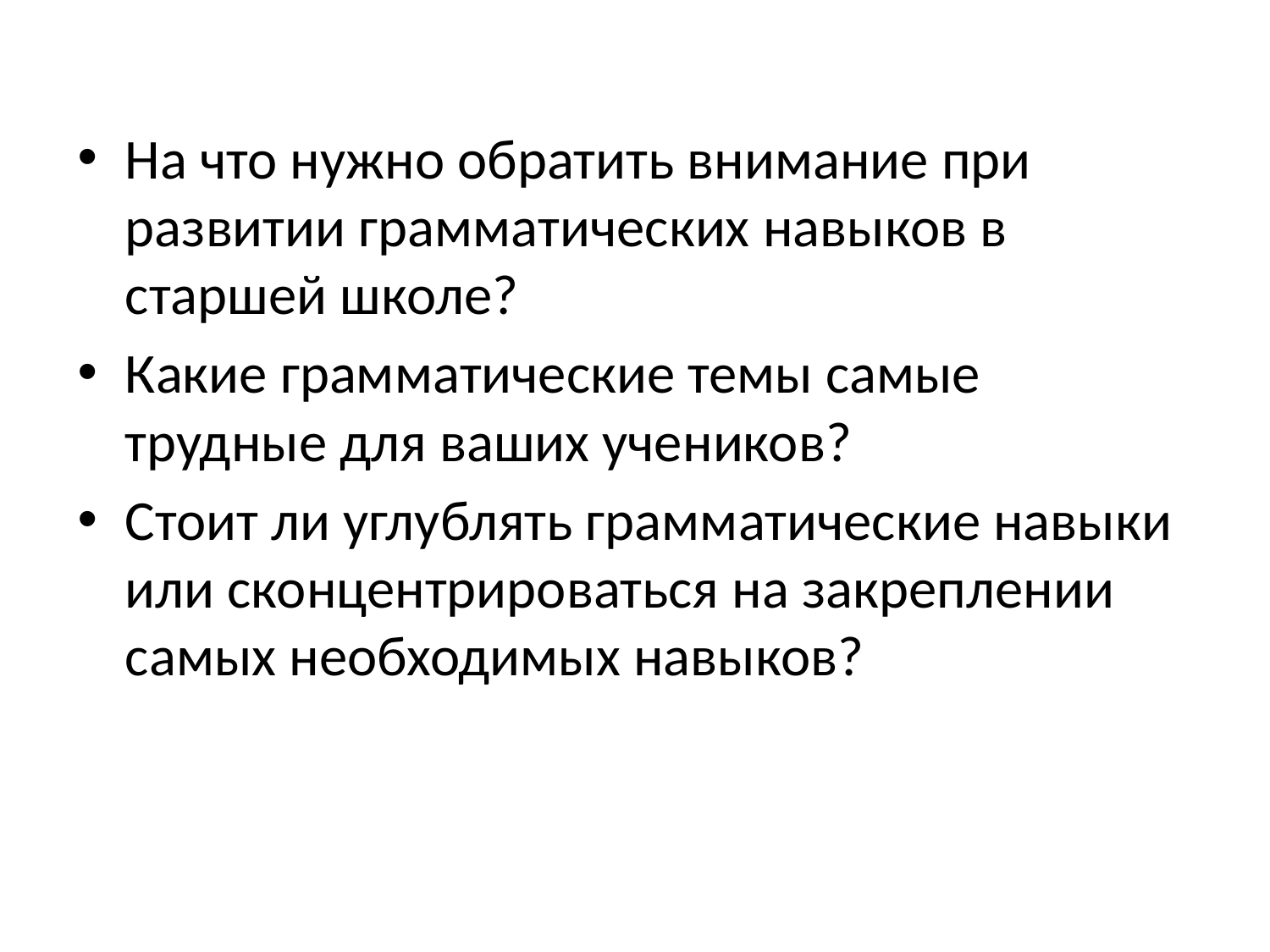

На что нужно обратить внимание при развитии грамматических навыков в старшей школе?
Какие грамматические темы самые трудные для ваших учеников?
Стоит ли углублять грамматические навыки или сконцентрироваться на закреплении самых необходимых навыков?